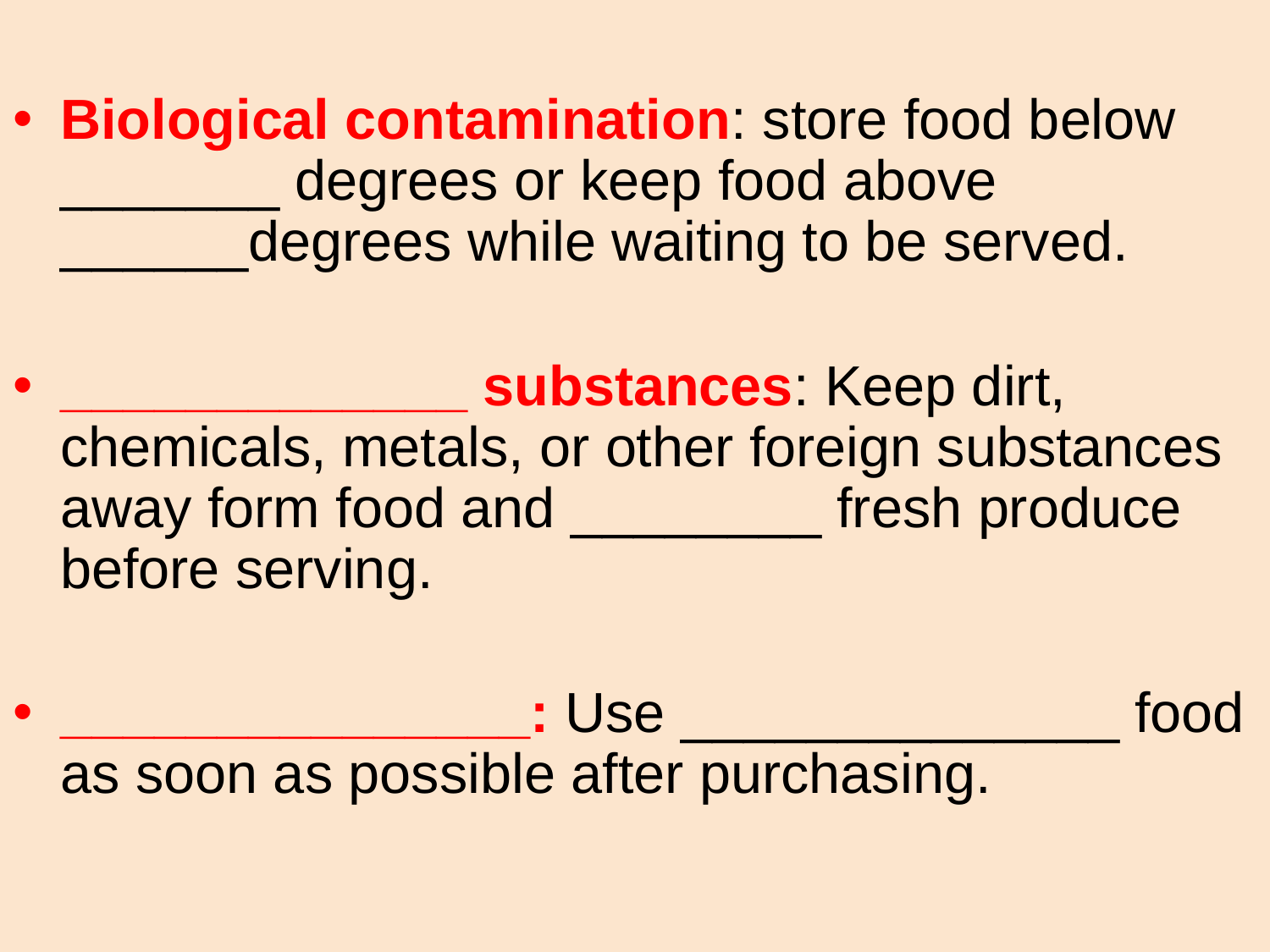

Biological contamination: store food below _______ degrees or keep food above ______degrees while waiting to be served.

_____________ substances: Keep dirt, chemicals, metals, or other foreign substances away form food and ________ fresh produce before serving.

_______________: Use ______________ food as soon as possible after purchasing.